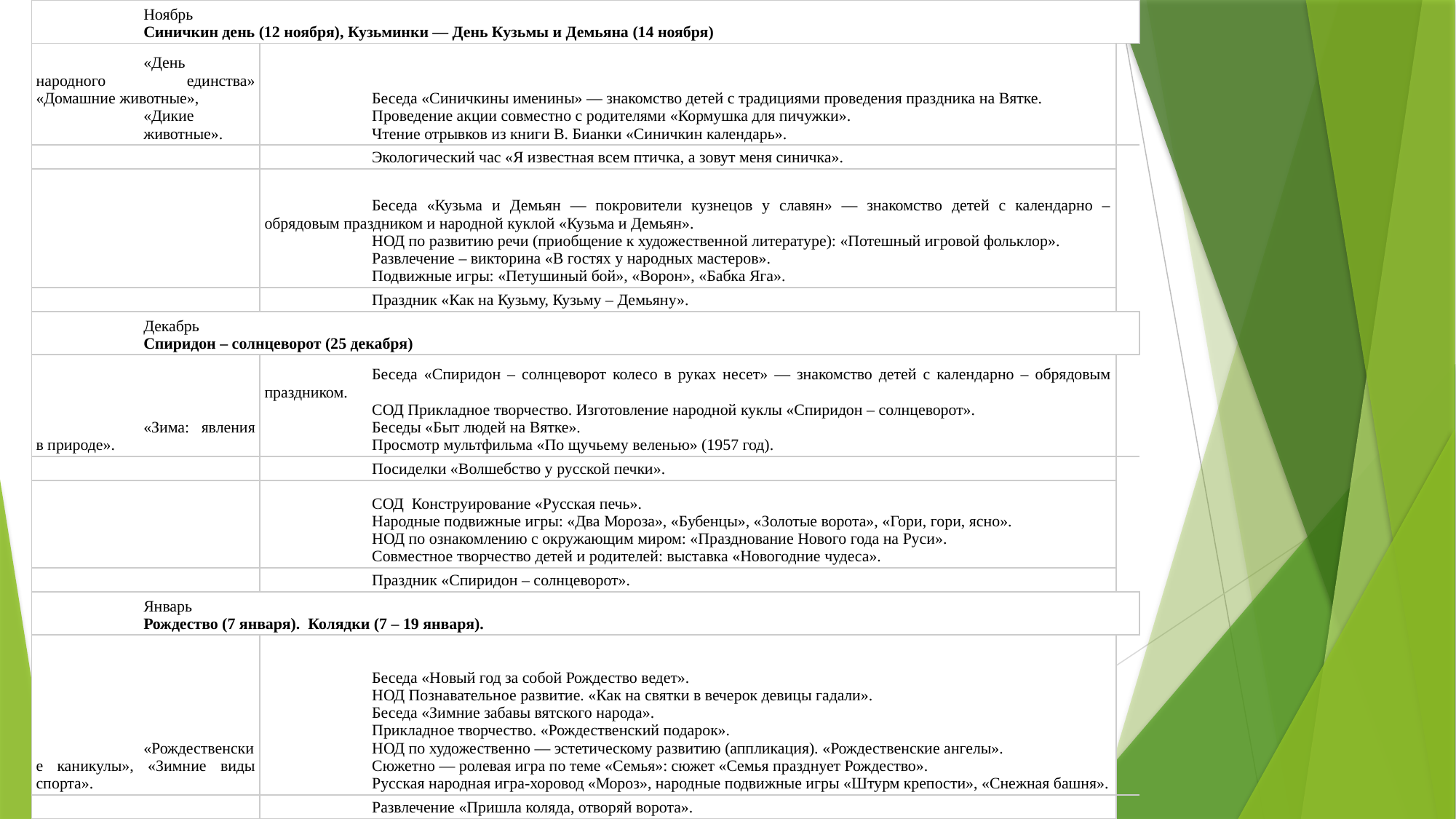

| Ноябрь  Синичкин день (12 ноября), Кузьминки — День Кузьмы и Демьяна (14 ноября) |  |  |
| --- | --- | --- |
| «День народного единства» «Домашние животные», «Дикие  животные». | Беседа «Синичкины именины» — знакомство детей с традициями проведения праздника на Вятке.  Проведение акции совместно с родителями «Кормушка для пичужки». Чтение отрывков из книги В. Бианки «Синичкин календарь». |  |
|  | Экологический час «Я известная всем птичка, а зовут меня синичка». |  |
|  | Беседа «Кузьма и Демьян — покровители кузнецов у славян» — знакомство детей с календарно – обрядовым праздником и народной куклой «Кузьма и Демьян».  НОД по развитию речи (приобщение к художественной литературе): «Потешный игровой фольклор». Развлечение – викторина «В гостях у народных мастеров». Подвижные игры: «Петушиный бой», «Ворон», «Бабка Яга». |  |
|  | Праздник «Как на Кузьму, Кузьму – Демьяну». |  |
| Декабрь Спиридон – солнцеворот (25 декабря) |  |  |
| «Зима: явления в природе». | Беседа «Спиридон – солнцеворот колесо в руках несет» — знакомство детей с календарно – обрядовым праздником. СОД Прикладное творчество. Изготовление народной куклы «Спиридон – солнцеворот».  Беседы «Быт людей на Вятке». Просмотр мультфильма «По щучьему веленью» (1957 год). |  |
|  | Посиделки «Волшебство у русской печки». |  |
|  | СОД  Конструирование «Русская печь». Народные подвижные игры: «Два Мороза», «Бубенцы», «Золотые ворота», «Гори, гори, ясно». НОД по ознакомлению с окружающим миром: «Празднование Нового года на Руси». Совместное творчество детей и родителей: выставка «Новогодние чудеса». |  |
|  | Праздник «Спиридон – солнцеворот». |  |
| Январь Рождество (7 января).  Колядки (7 – 19 января). |  |  |
| «Рождественские каникулы», «Зимние виды спорта». | Беседа «Новый год за собой Рождество ведет». НОД Познавательное развитие. «Как на святки в вечерок девицы гадали». Беседа «Зимние забавы вятского народа».  Прикладное творчество. «Рождественский подарок». НОД по художественно — эстетическому развитию (аппликация). «Рождественские ангелы». Сюжетно — ролевая игра по теме «Семья»: сюжет «Семья празднует Рождество».  Русская народная игра-хоровод «Мороз», народные подвижные игры «Штурм крепости», «Снежная башня». |  |
|  | Развлечение «Пришла коляда, отворяй ворота». |  |
#